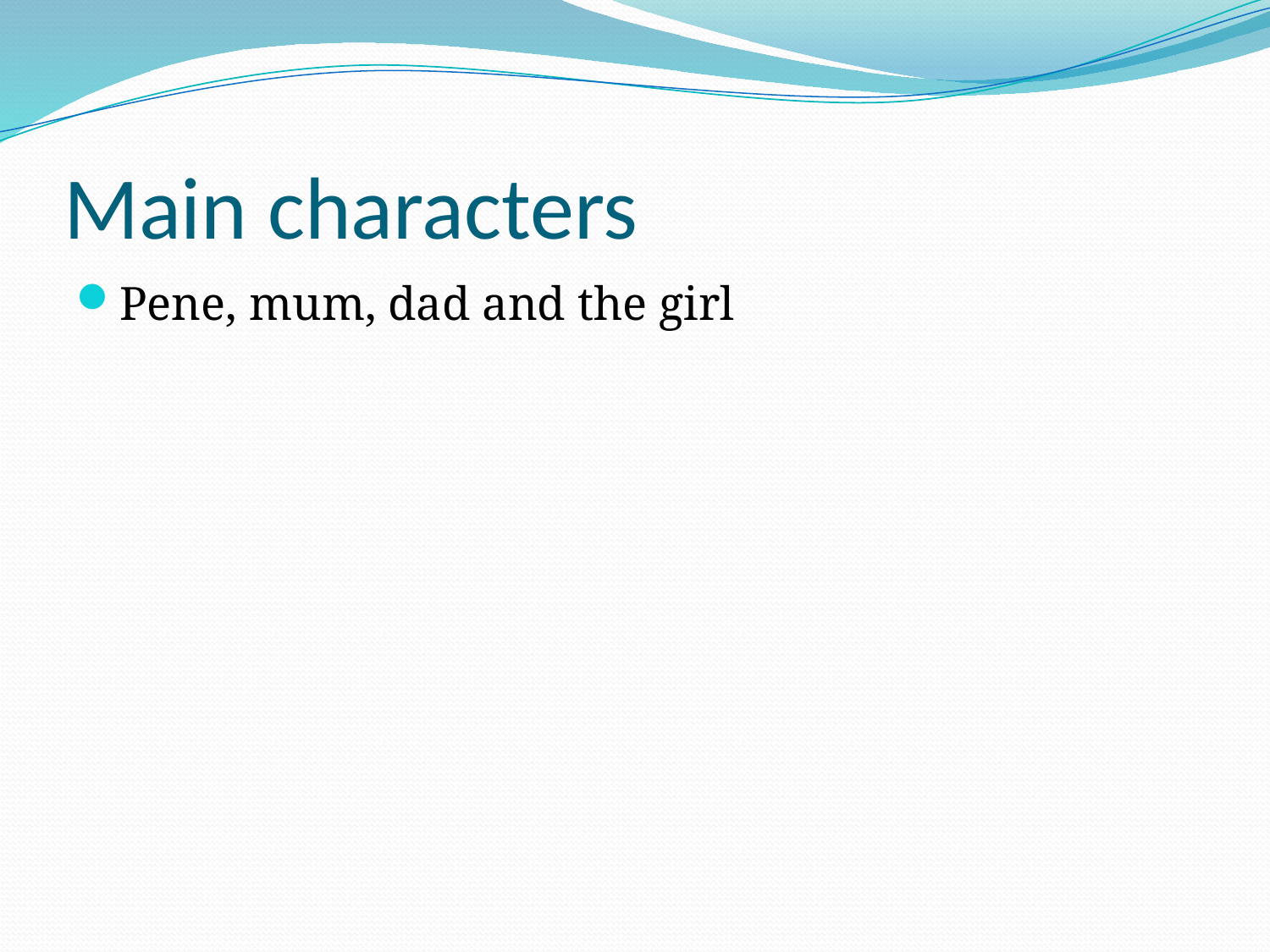

# Main characters
Pene, mum, dad and the girl